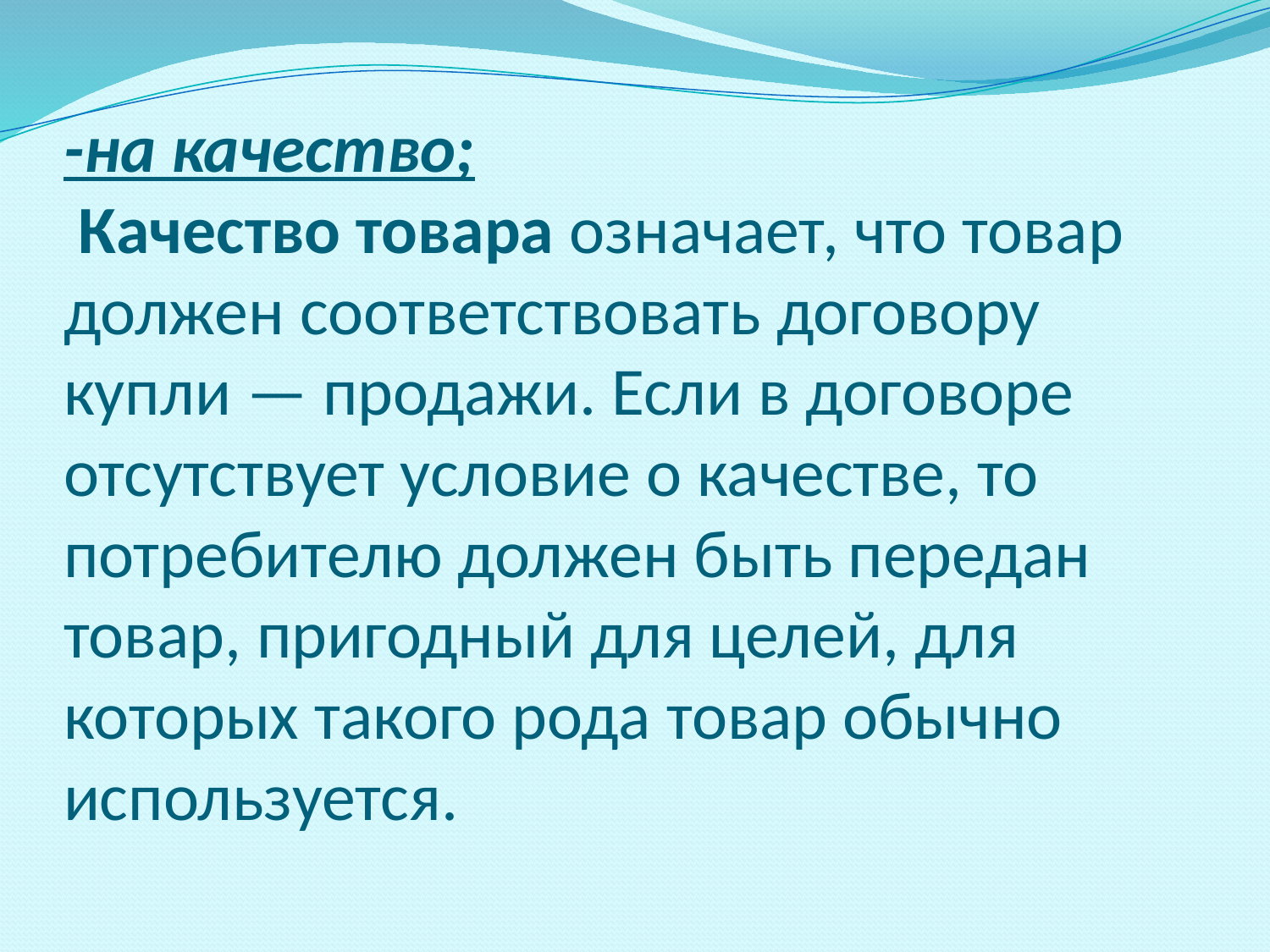

# -на качество; Качество товара означает, что товар должен соответствовать договору купли — продажи. Если в договоре отсутствует условие о качестве, то потребителю должен быть передан товар, пригодный для целей, для которых такого рода товар обычно используется.